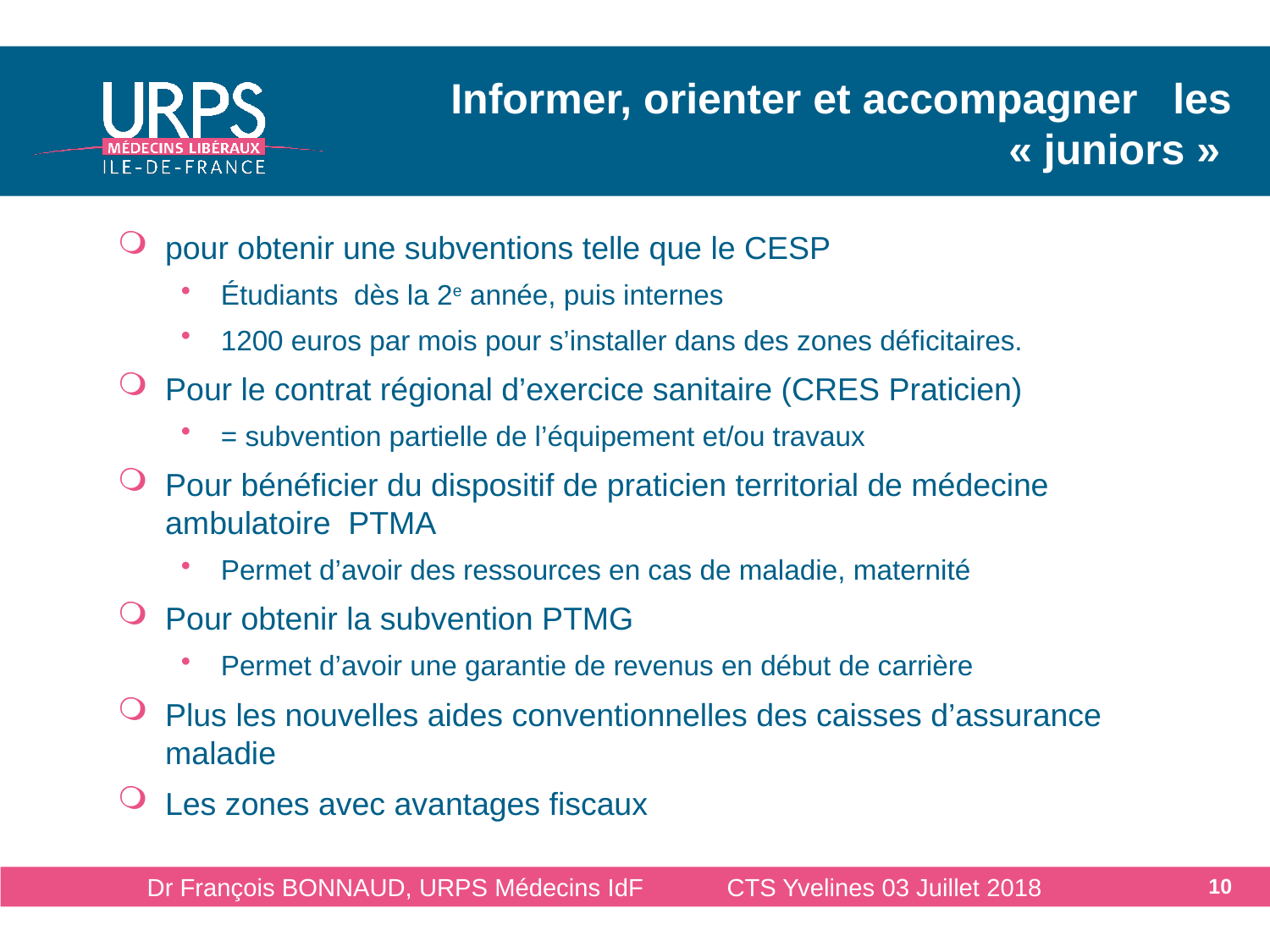

# Informer, orienter et accompagner   les « juniors »
pour obtenir une subventions telle que le CESP
Étudiants  dès la 2e année, puis internes
1200 euros par mois pour s’installer dans des zones déficitaires.
Pour le contrat régional d’exercice sanitaire (CRES Praticien)
= subvention partielle de l’équipement et/ou travaux
Pour bénéficier du dispositif de praticien territorial de médecine ambulatoire  PTMA
Permet d’avoir des ressources en cas de maladie, maternité
Pour obtenir la subvention PTMG
Permet d’avoir une garantie de revenus en début de carrière
Plus les nouvelles aides conventionnelles des caisses d’assurance maladie
Les zones avec avantages fiscaux

Dr François BONNAUD, URPS Médecins IdF            CTS Yvelines 03 Juillet 2018
10